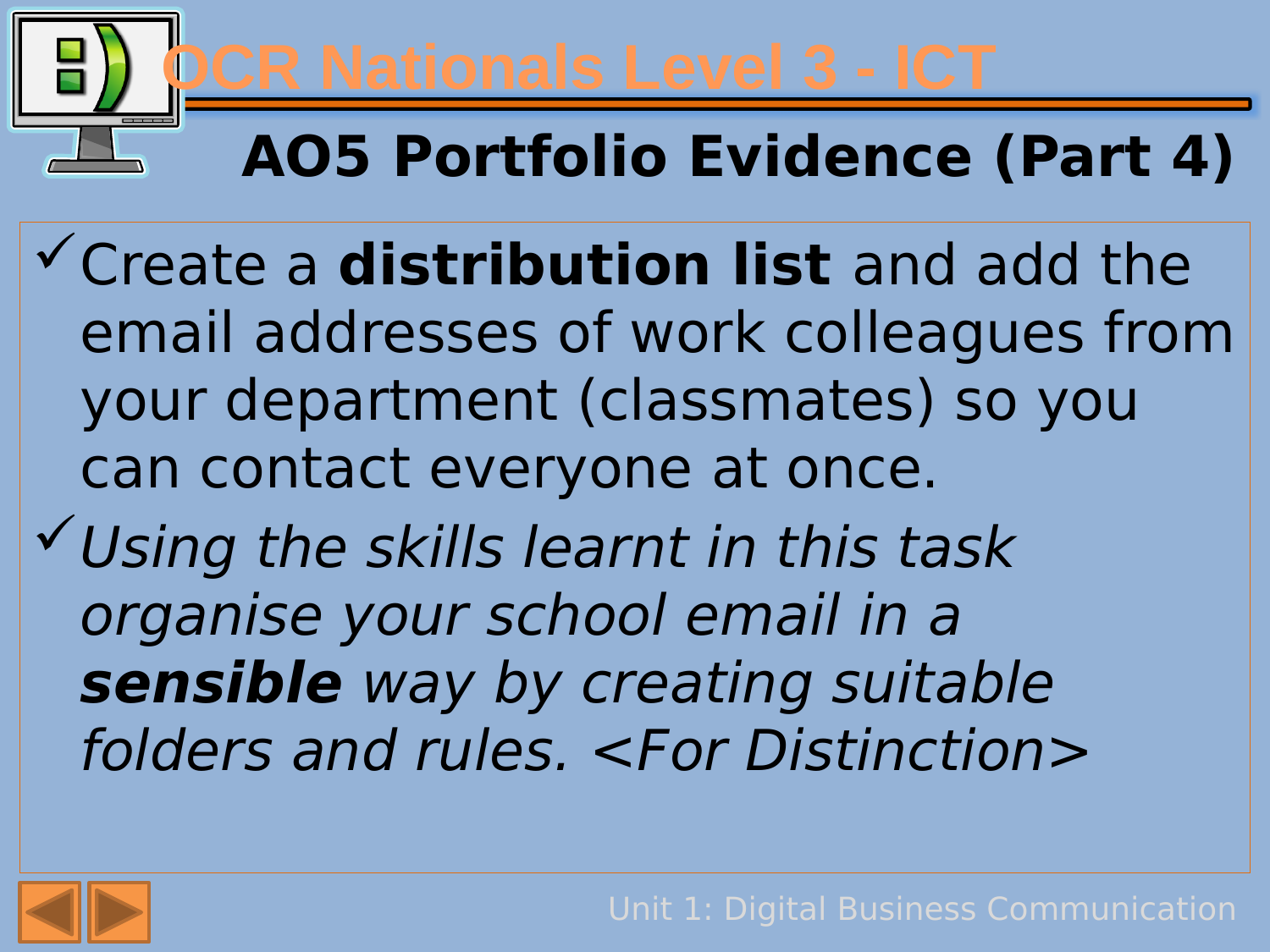

# AO5 Portfolio Evidence (Part 4)
Create a distribution list and add the email addresses of work colleagues from your department (classmates) so you can contact everyone at once.
Using the skills learnt in this task organise your school email in a sensible way by creating suitable folders and rules. <For Distinction>